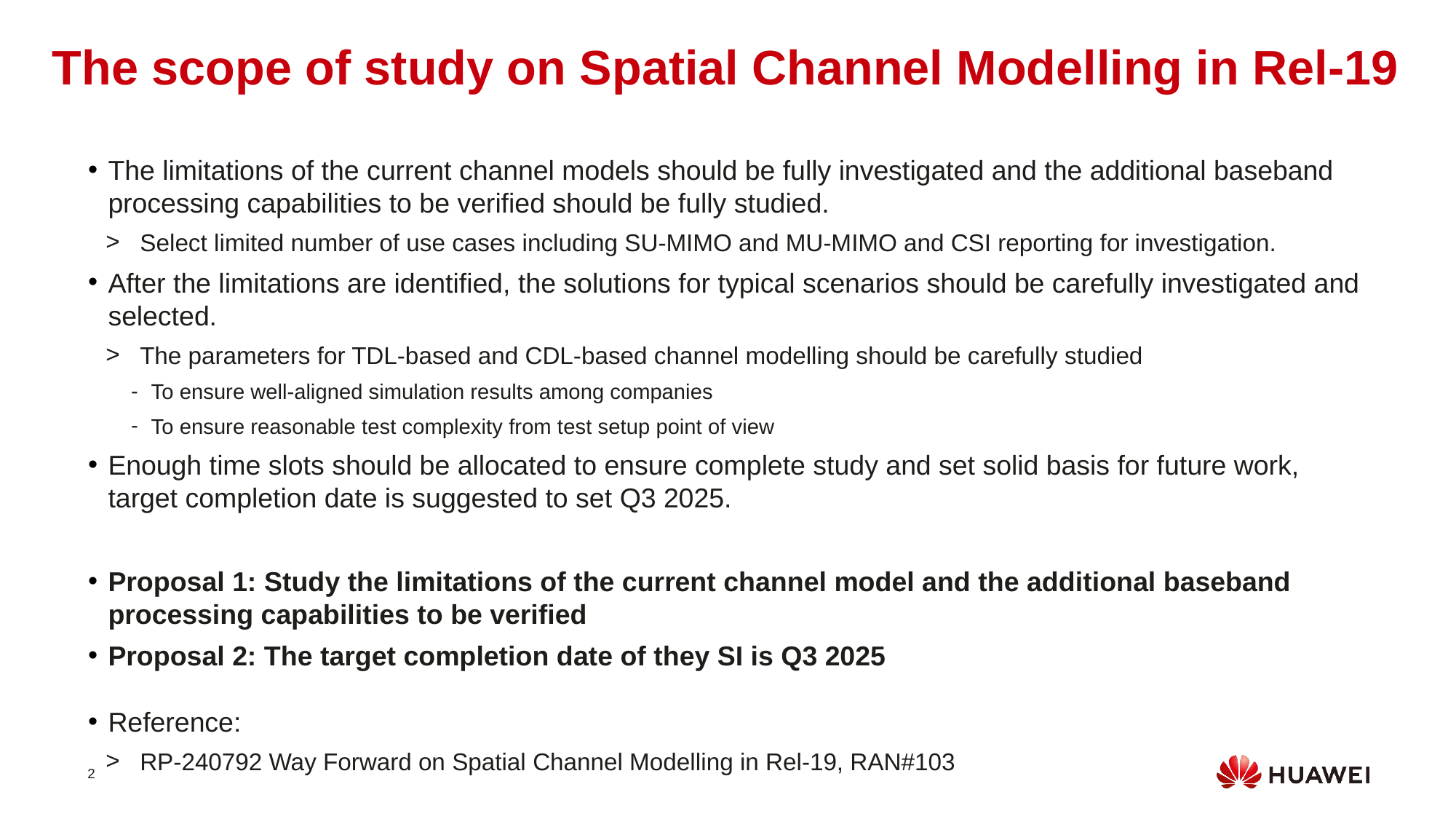

The scope of study on Spatial Channel Modelling in Rel-19
The limitations of the current channel models should be fully investigated and the additional baseband processing capabilities to be verified should be fully studied.
Select limited number of use cases including SU-MIMO and MU-MIMO and CSI reporting for investigation.
After the limitations are identified, the solutions for typical scenarios should be carefully investigated and selected.
The parameters for TDL-based and CDL-based channel modelling should be carefully studied
To ensure well-aligned simulation results among companies
To ensure reasonable test complexity from test setup point of view
Enough time slots should be allocated to ensure complete study and set solid basis for future work, target completion date is suggested to set Q3 2025.

Proposal 1: Study the limitations of the current channel model and the additional baseband processing capabilities to be verified
Proposal 2: The target completion date of they SI is Q3 2025
Reference:
RP-240792 Way Forward on Spatial Channel Modelling in Rel-19, RAN#103